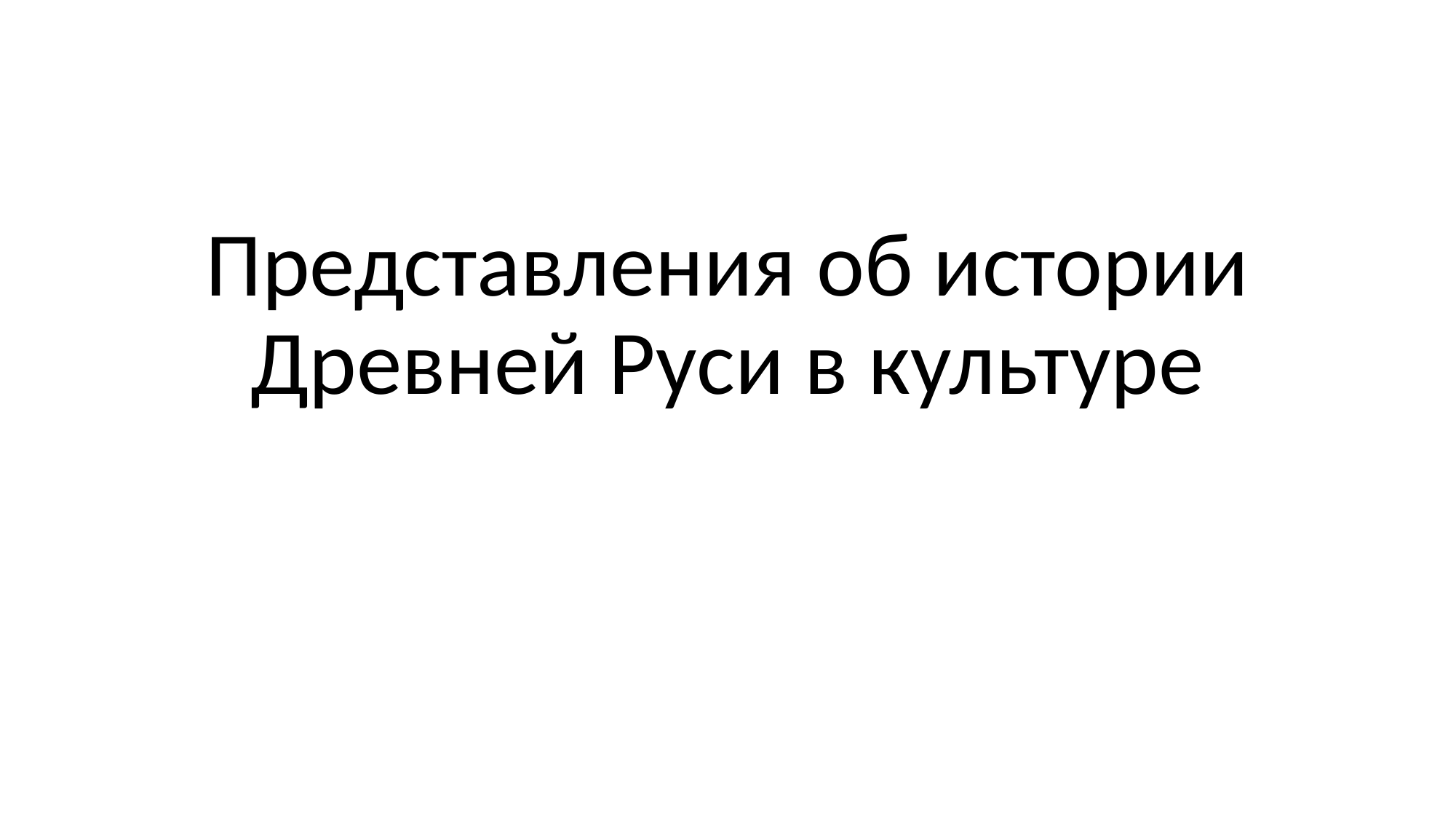

# Представления об истории Древней Руси в культуре